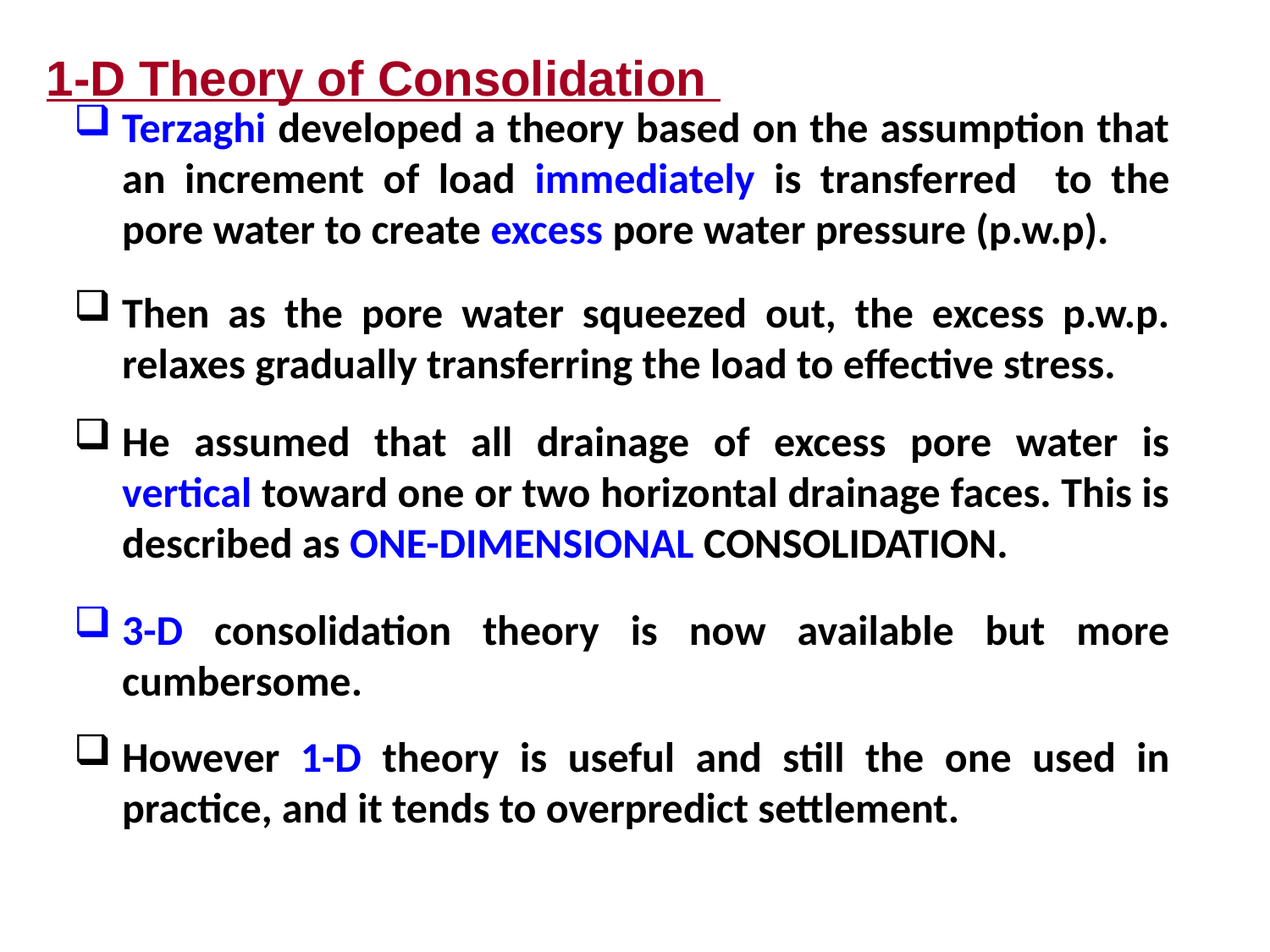

1-D Theory of Consolidation

Terzaghi developed a theory based on the assumption that an increment of load immediately is transferred  to the pore water to create excess pore water pressure (p.w.p).
Then as the pore water squeezed out, the excess p.w.p. relaxes gradually transferring the load to effective stress.
He assumed that all drainage of excess pore water is vertical toward one or two horizontal drainage faces. This is described as ONE-DIMENSIONAL CONSOLIDATION.
3-D consolidation theory is now available but more cumbersome.
However 1-D theory is useful and still the one used in practice, and it tends to overpredict settlement.